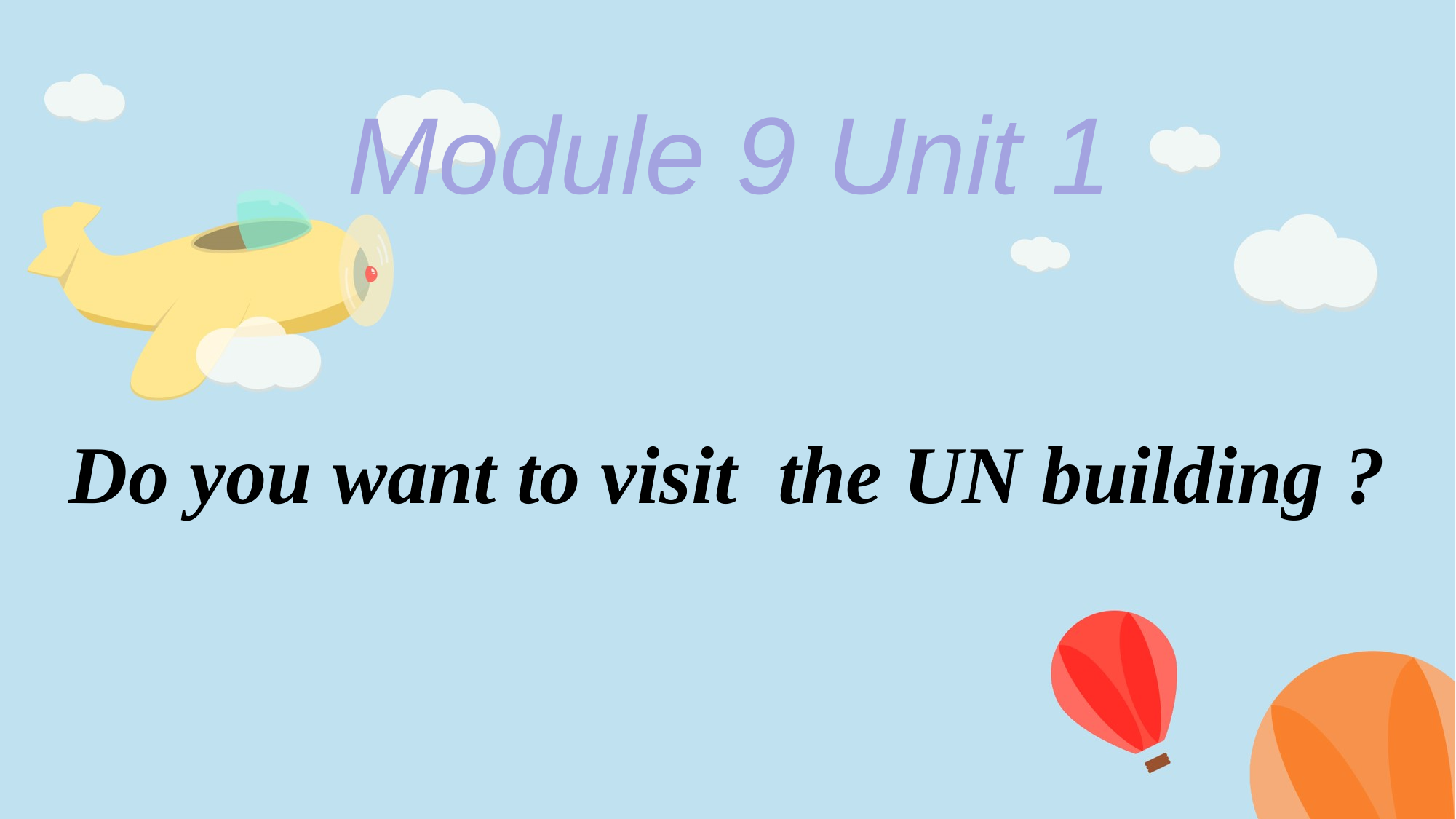

# Module 9 Unit 1
Do you want to visit  the UN building ?